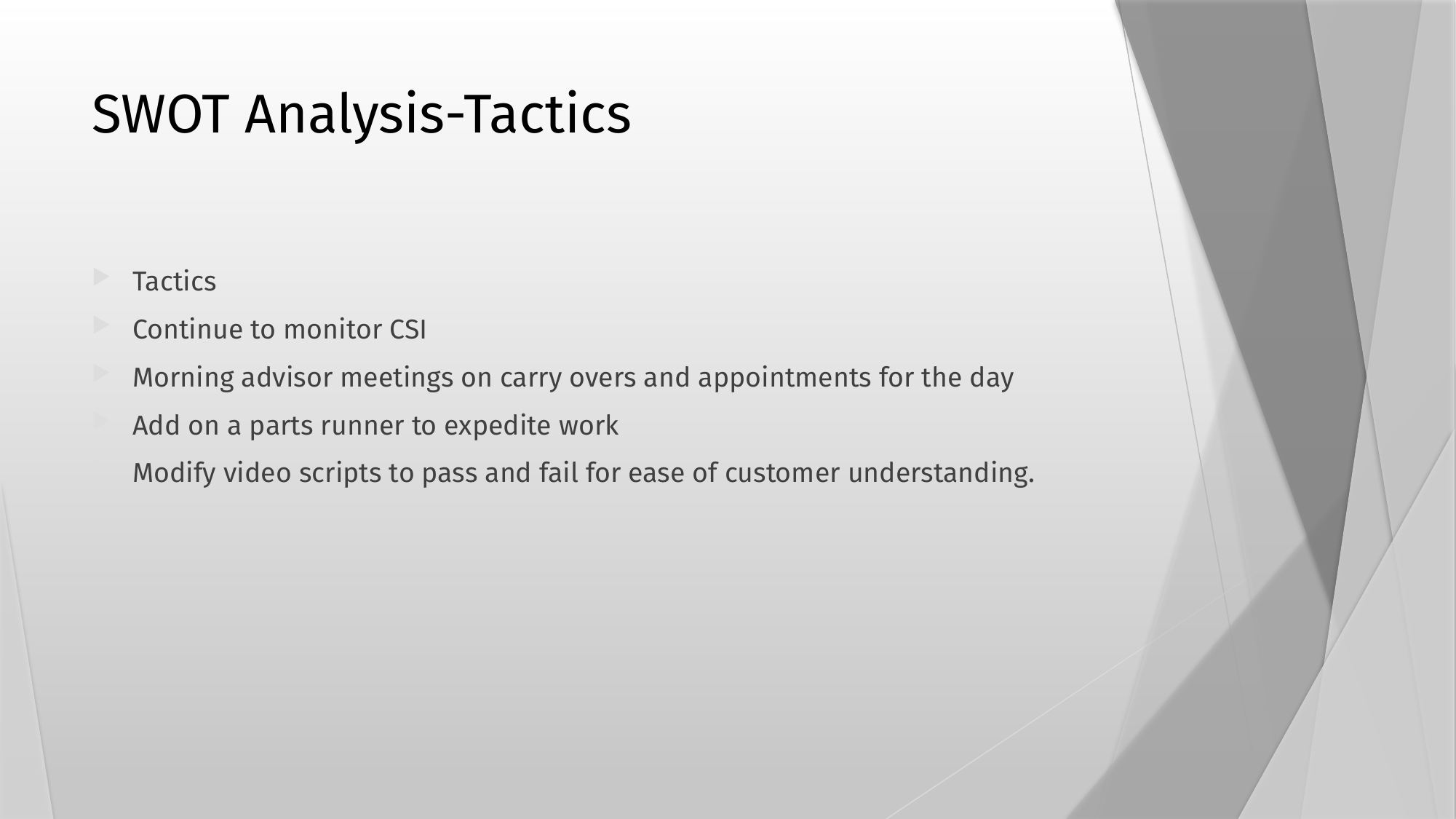

# SWOT Analysis-Tactics
Tactics
Continue to monitor CSI
Morning advisor meetings on carry overs and appointments for the day
Add on a parts runner to expedite work
Modify video scripts to pass and fail for ease of customer understanding.